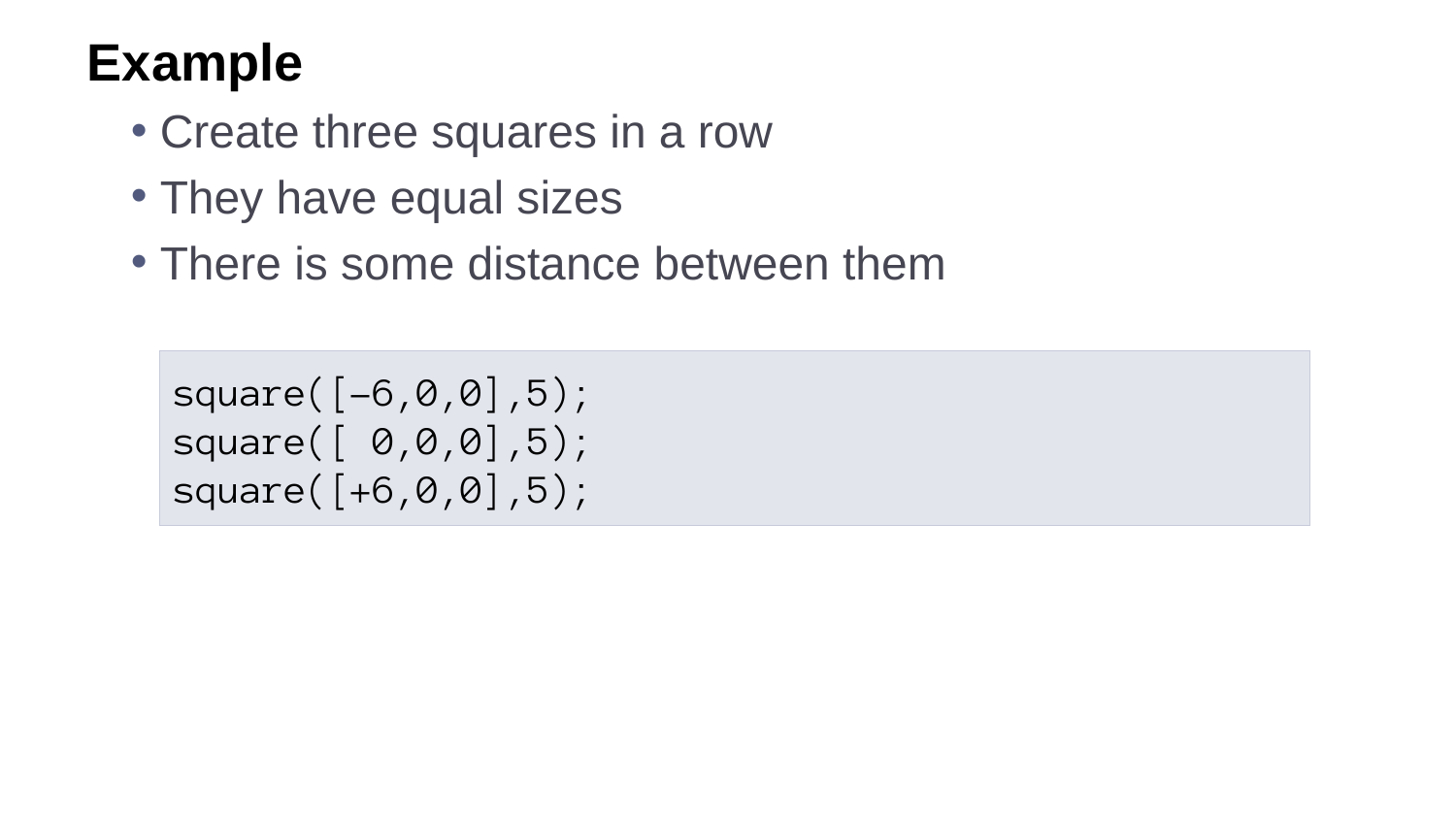

Example
Create three squares in a row
They have equal sizes
There is some distance between them
square([-6,0,0],5);
square([ 0,0,0],5);
square([+6,0,0],5);